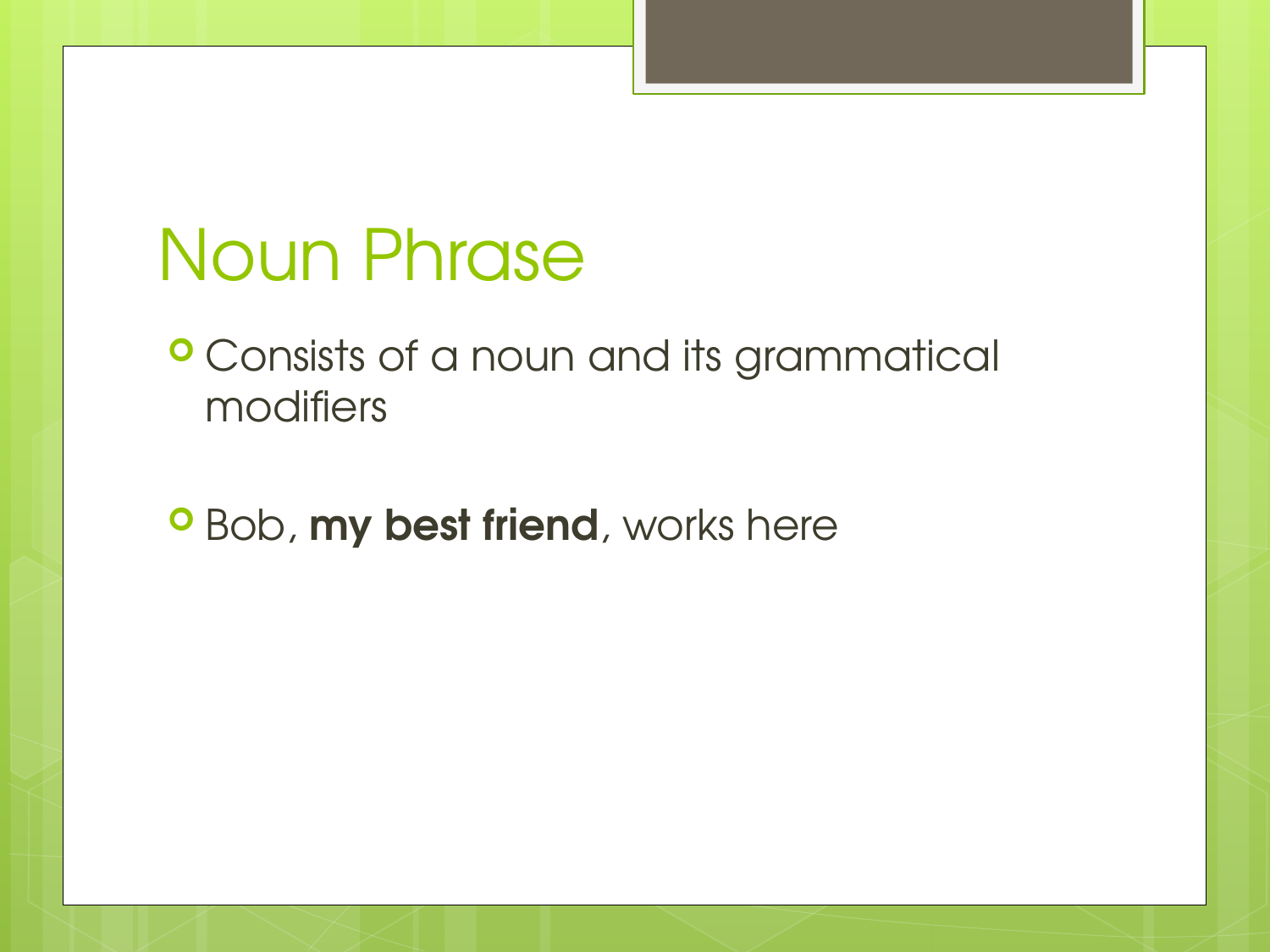

# Noun Phrase
Consists of a noun and its grammatical modifiers

Bob, my best friend, works here